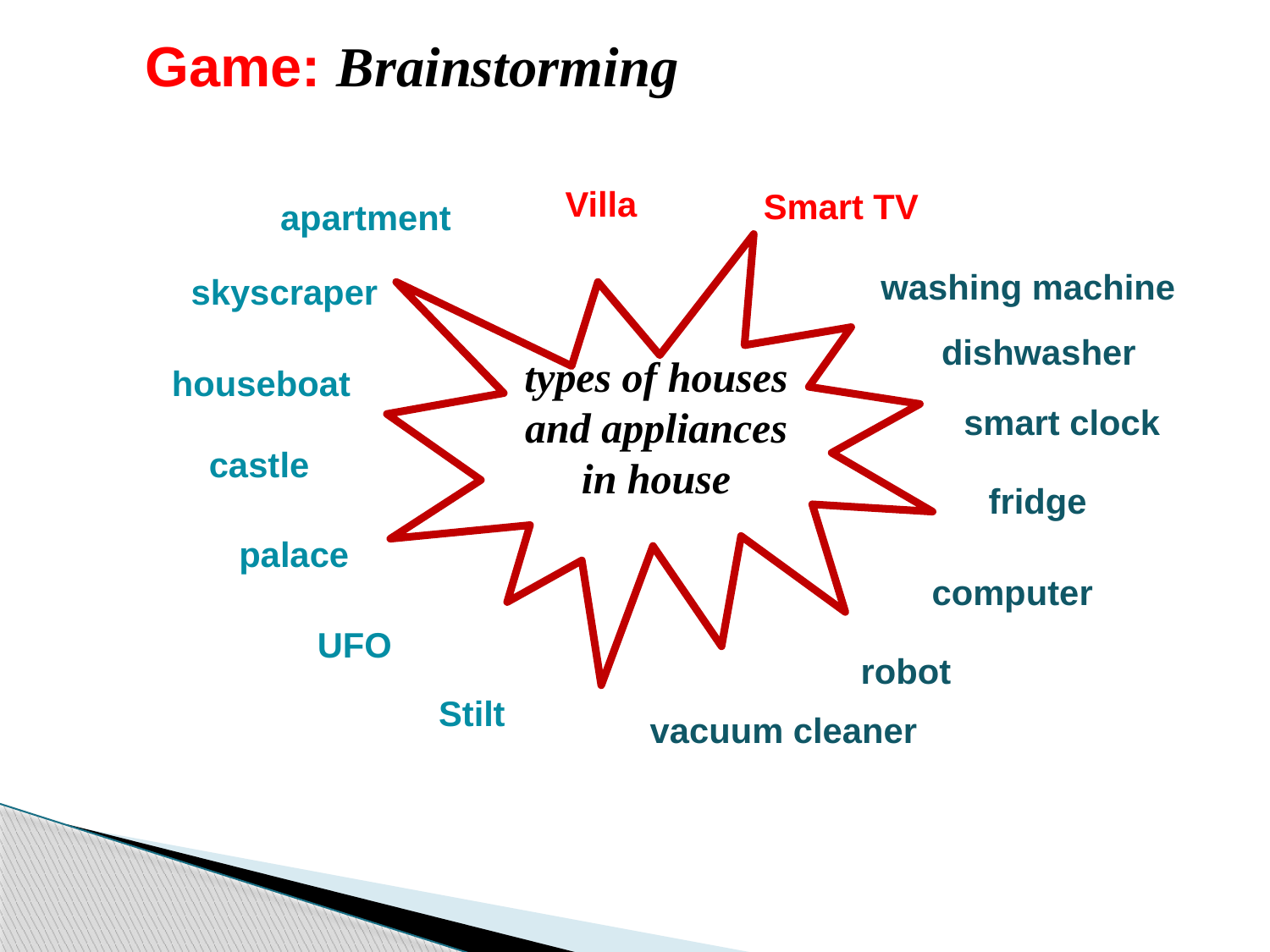

Game: Brainstorming

Villa
Smart TV
apartment
types of houses and appliances in house

washing machine
skyscraper
 dishwasher
houseboat
 smart clock
castle
 fridge
palace
computer
UFO
robot
Stilt
vacuum cleaner